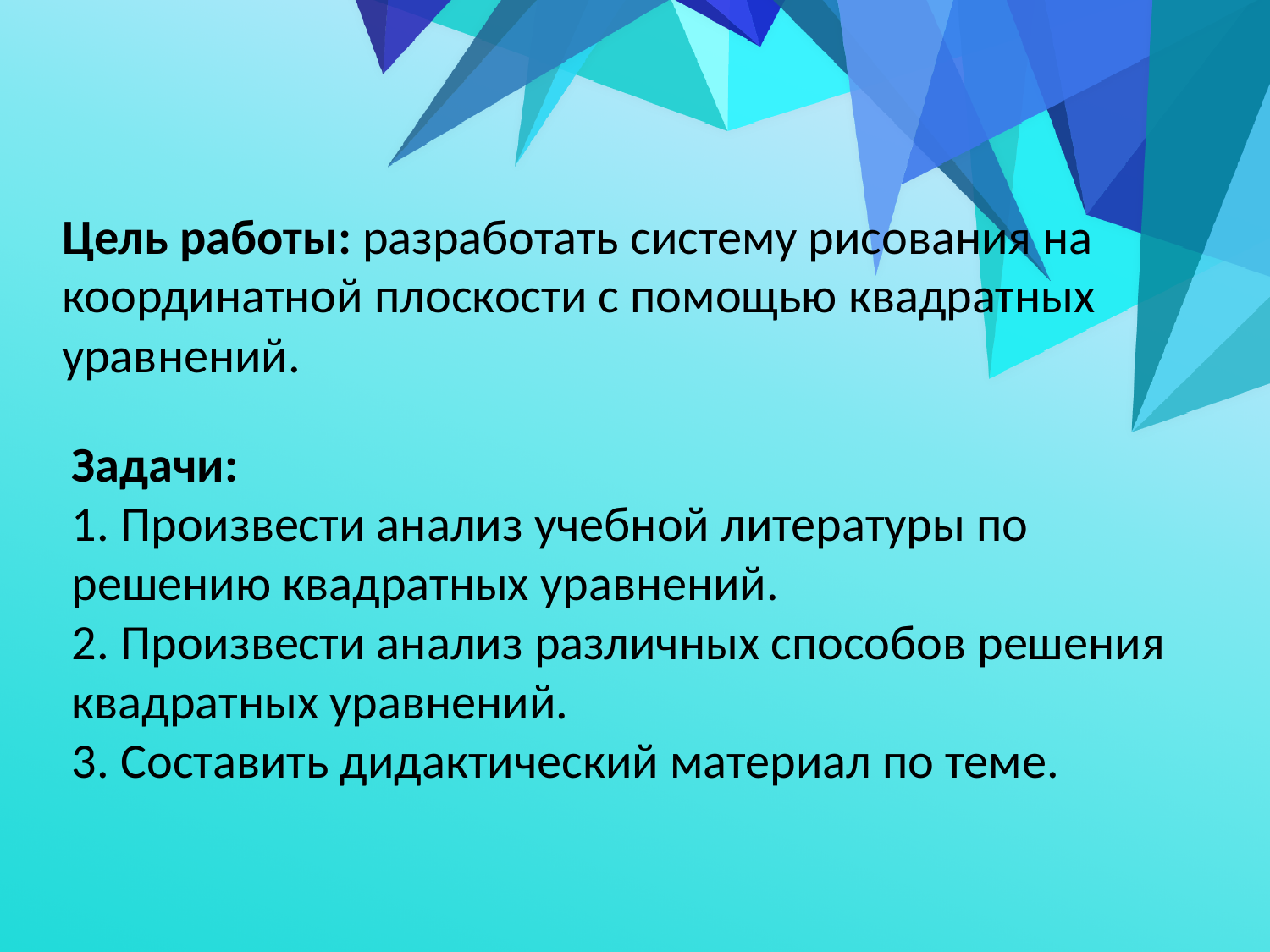

Цель работы: разработать систему рисования на координатной плоскости с помощью квадратных уравнений.
Задачи:
1. Произвести анализ учебной литературы по решению квадратных уравнений.
2. Произвести анализ различных способов решения квадратных уравнений.
3. Составить дидактический материал по теме.